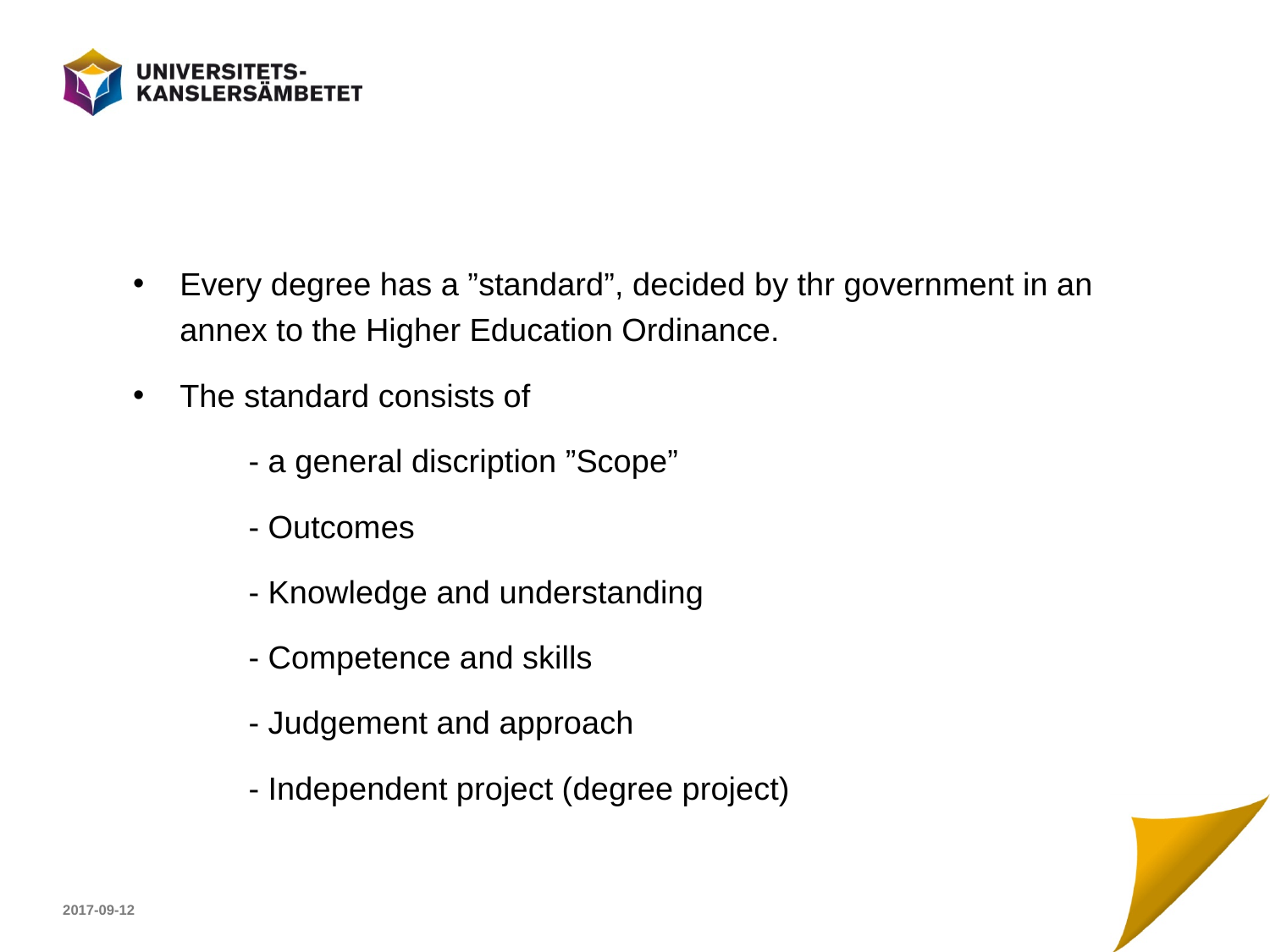

#
Every degree has a ”standard”, decided by thr government in an annex to the Higher Education Ordinance.
The standard consists of
	- a general discription ”Scope”
	- Outcomes
		- Knowledge and understanding
		- Competence and skills
		- Judgement and approach
		- Independent project (degree project)
2017-09-12